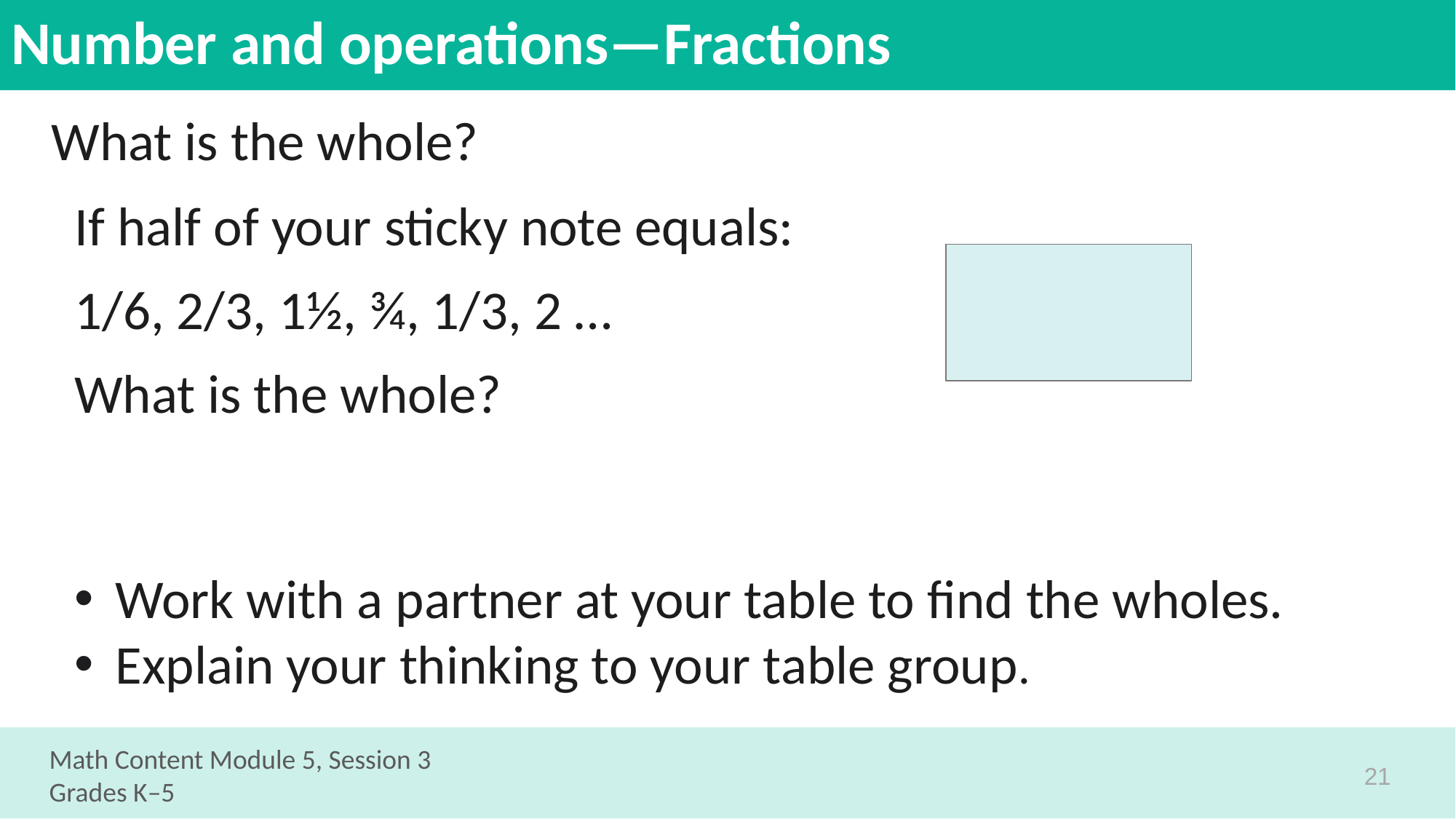

# Number and operations—Fractions
What is the whole?

If half of your sticky note equals:
1/6, 2/3, 1½, ¾, 1/3, 2 …
What is the whole?

Work with a partner at your table to find the wholes.
Explain your thinking to your table group.

Math Content Module 5, Session 3
Grades K–5
21